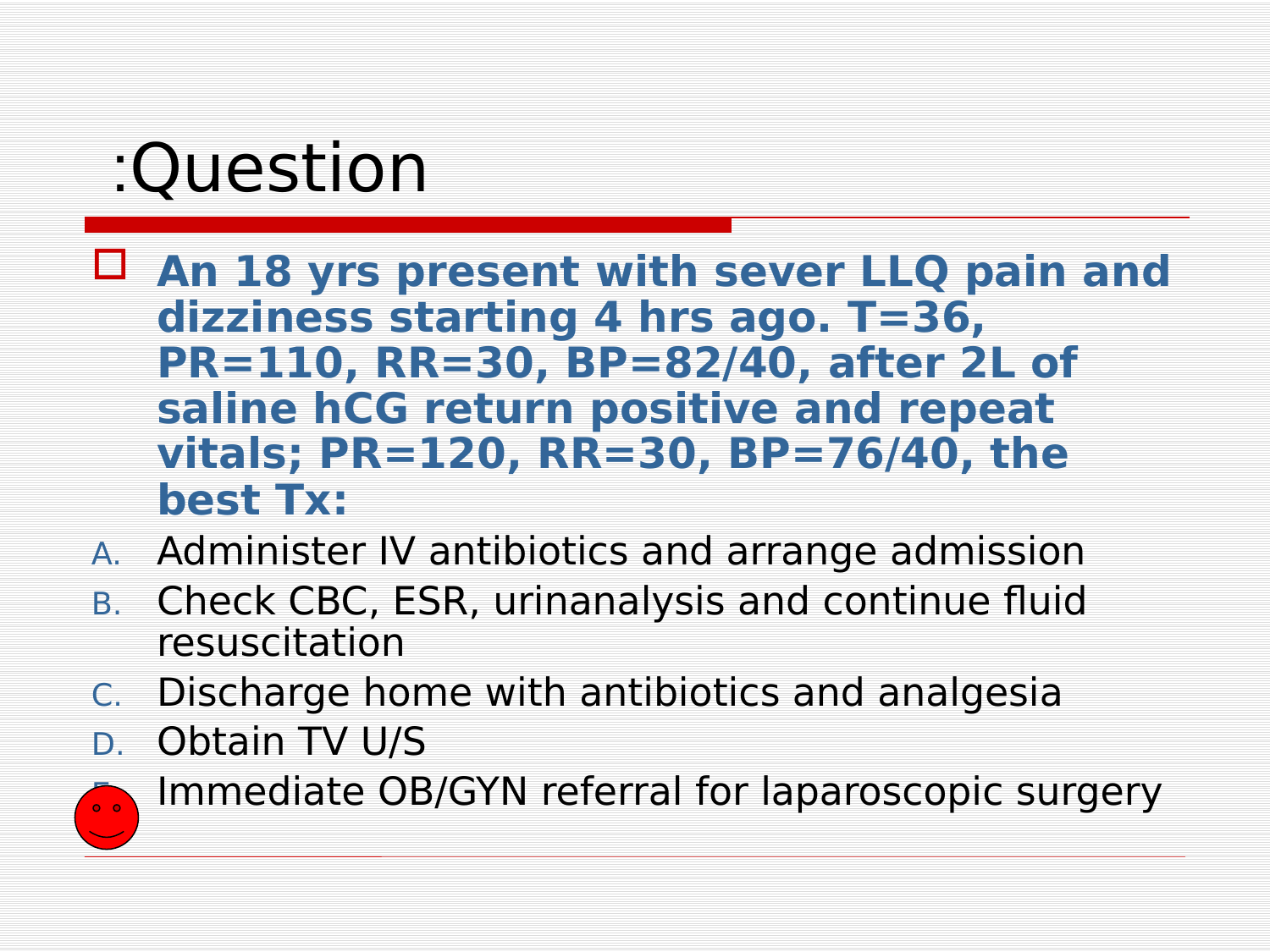

# Question:
An 18 yrs present with sever LLQ pain and dizziness starting 4 hrs ago. T=36, PR=110, RR=30, BP=82/40, after 2L of saline hCG return positive and repeat vitals; PR=120, RR=30, BP=76/40, the best Tx:
Administer IV antibiotics and arrange admission
Check CBC, ESR, urinanalysis and continue fluid resuscitation
Discharge home with antibiotics and analgesia
Obtain TV U/S
Immediate OB/GYN referral for laparoscopic surgery